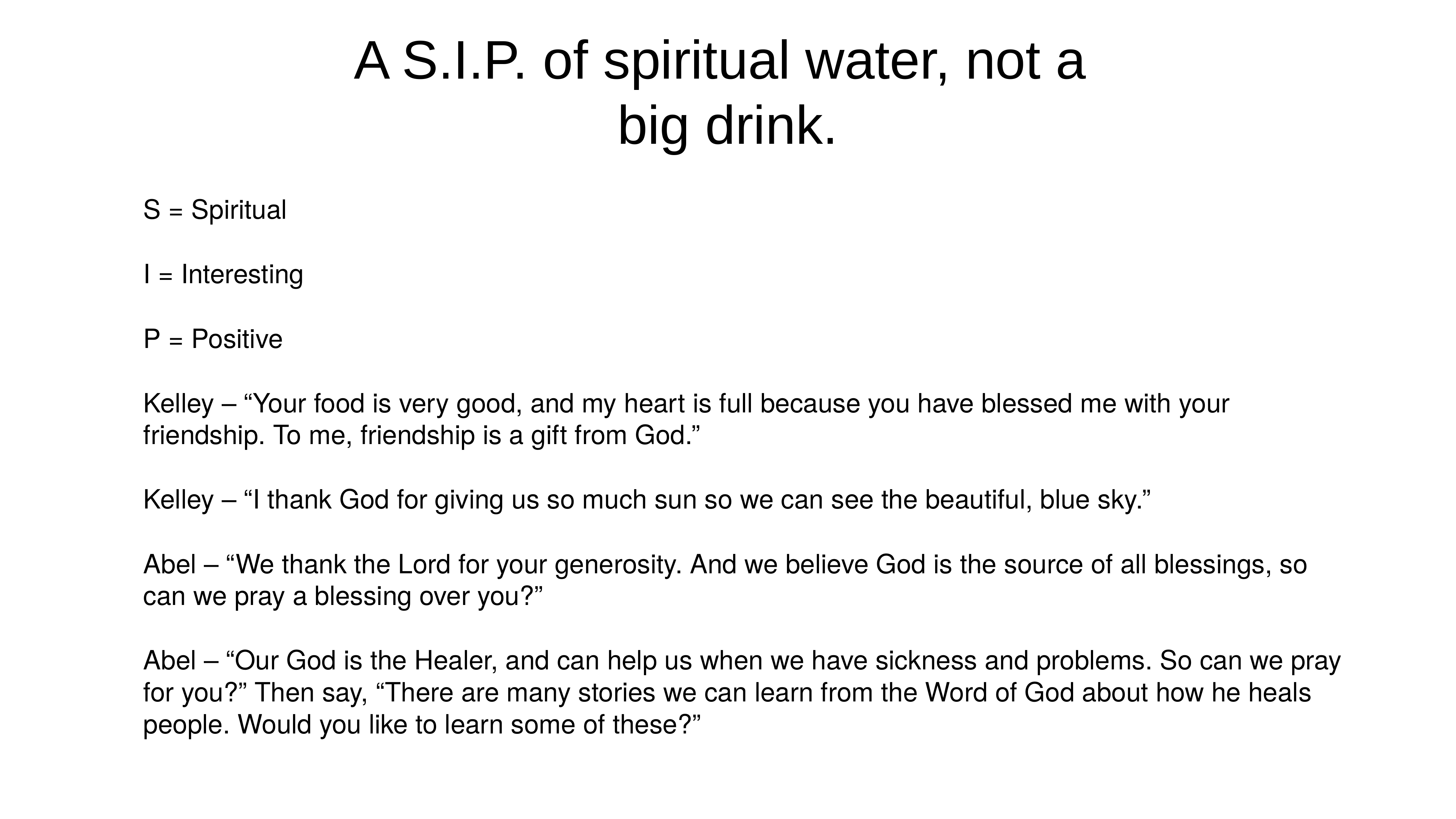

# A S.I.P. of spiritual water, not a big drink.
S = Spiritual
I = Interesting
P = Positive
Kelley – “Your food is very good, and my heart is full because you have blessed me with your friendship. To me, friendship is a gift from God.”
Kelley – “I thank God for giving us so much sun so we can see the beautiful, blue sky.”
Abel – “We thank the Lord for your generosity. And we believe God is the source of all blessings, so can we pray a blessing over you?”
Abel – “Our God is the Healer, and can help us when we have sickness and problems. So can we pray for you?” Then say, “There are many stories we can learn from the Word of God about how he heals people. Would you like to learn some of these?”